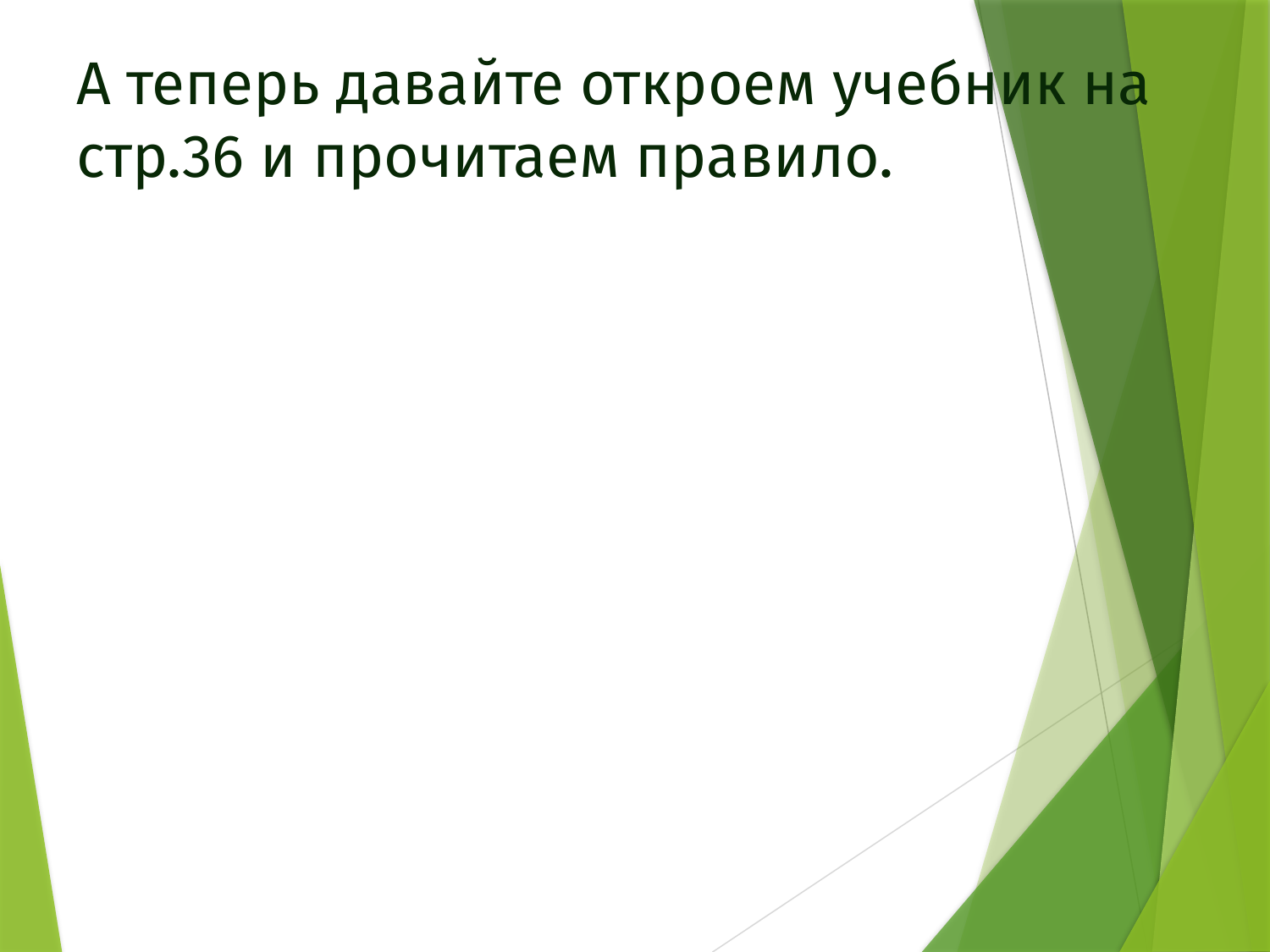

# А теперь давайте откроем учебник на стр.36 и прочитаем правило.